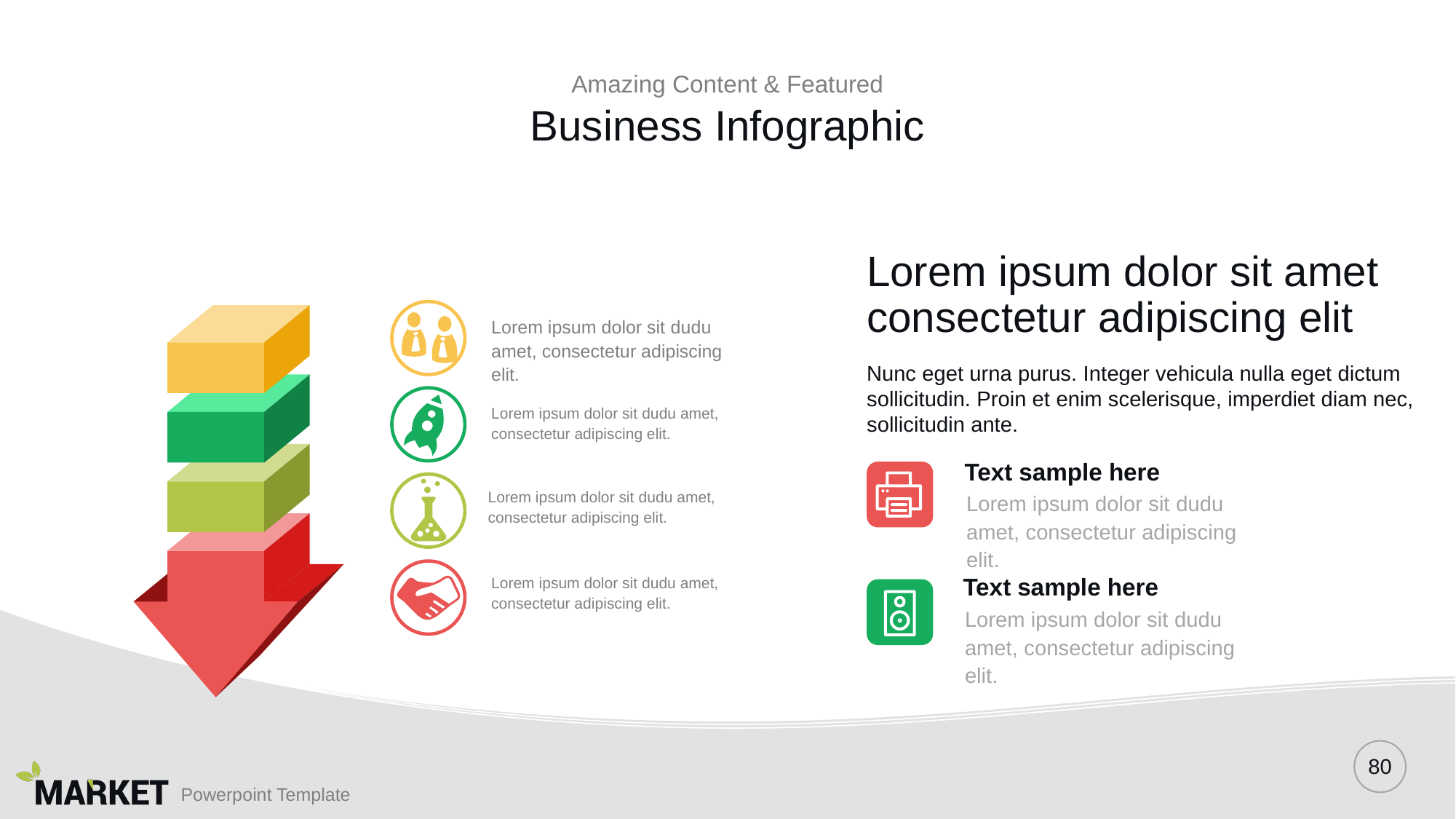

Amazing Content & Featured
# Business Infographic
Lorem ipsum dolor sit amet consectetur adipiscing elit

Lorem ipsum dolor sit dudu amet, consectetur adipiscing elit.

Nunc eget urna purus. Integer vehicula nulla eget dictum sollicitudin. Proin et enim scelerisque, imperdiet diam nec, sollicitudin ante.

Lorem ipsum dolor sit dudu amet, consectetur adipiscing elit.
Text sample here
Lorem ipsum dolor sit dudu amet, consectetur adipiscing elit.

Lorem ipsum dolor sit dudu amet, consectetur adipiscing elit.

Lorem ipsum dolor sit dudu amet, consectetur adipiscing elit.
Text sample here
Lorem ipsum dolor sit dudu amet, consectetur adipiscing elit.